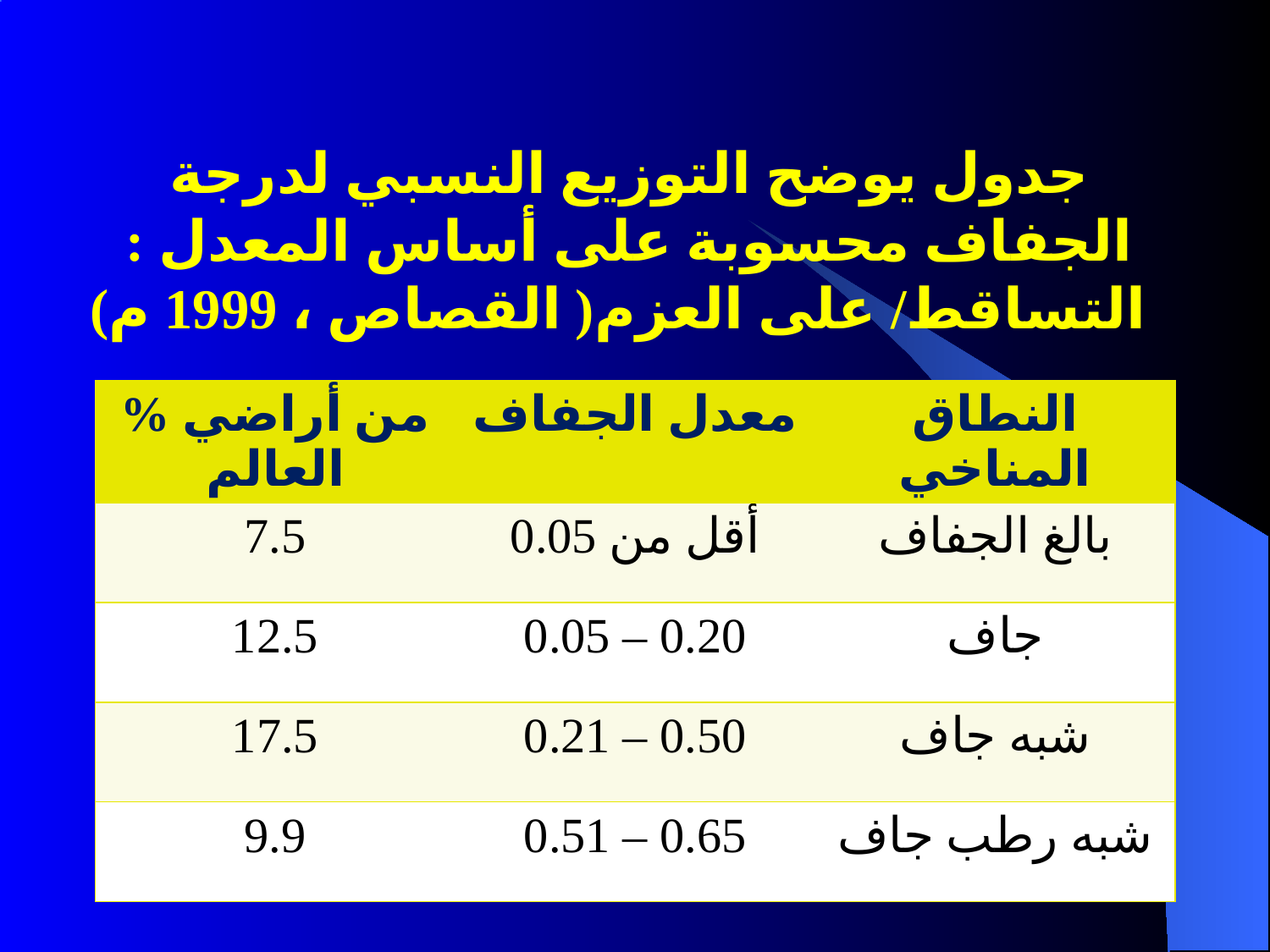

جدول يوضح التوزيع النسبي لدرجة الجفاف محسوبة على أساس المعدل : التساقط/ على العزم( القصاص ، 1999 م)
| % من أراضي العالم | معدل الجفاف | النطاق المناخي |
| --- | --- | --- |
| 7.5 | أقل من 0.05 | بالغ الجفاف |
| 12.5 | 0.05 – 0.20 | جاف |
| 17.5 | 0.21 – 0.50 | شبه جاف |
| 9.9 | 0.51 – 0.65 | شبه رطب جاف |